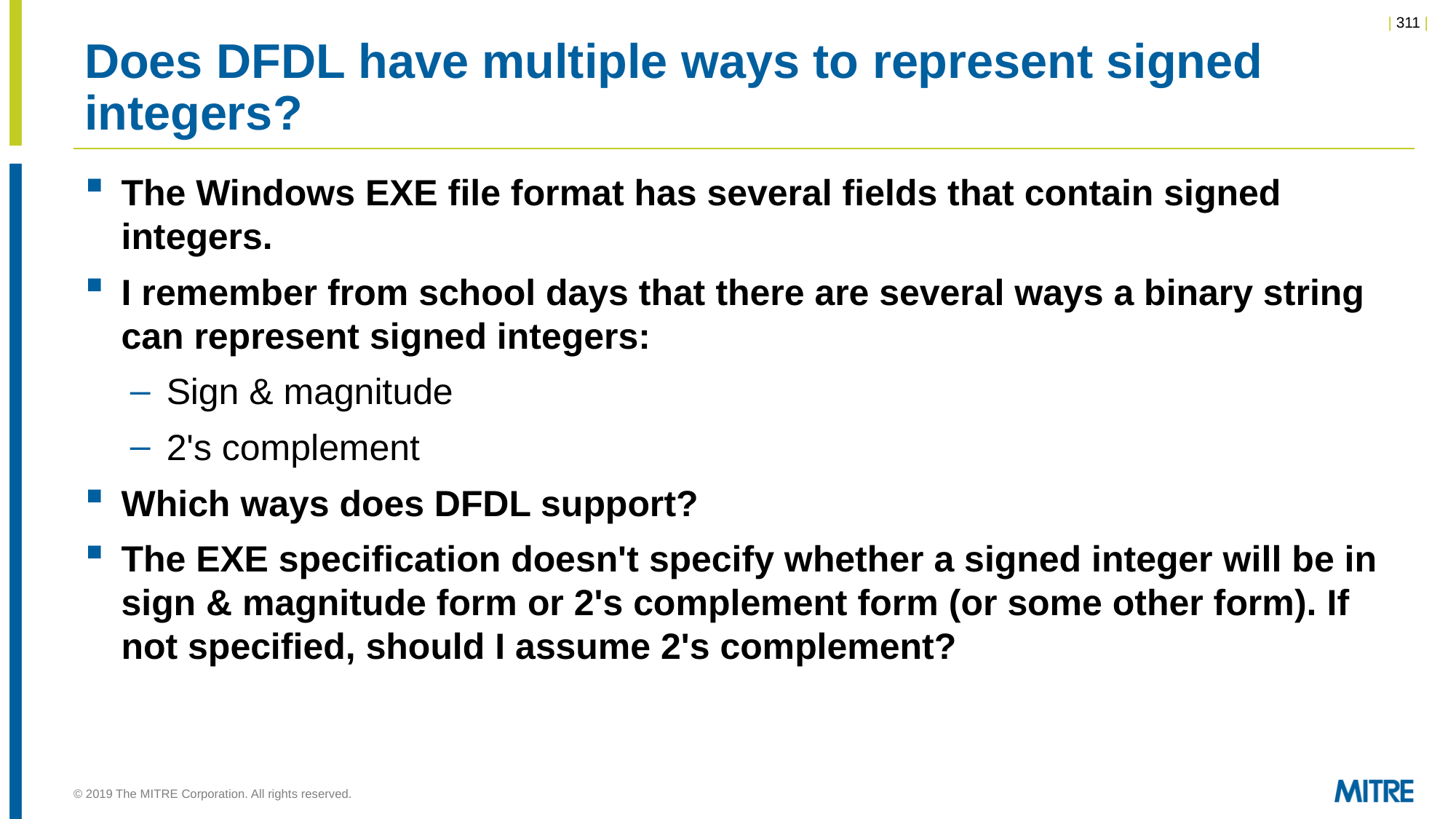

# Does DFDL have multiple ways to represent signed integers?
The Windows EXE file format has several fields that contain signed integers.
I remember from school days that there are several ways a binary string can represent signed integers:
Sign & magnitude
2's complement
Which ways does DFDL support?
The EXE specification doesn't specify whether a signed integer will be in sign & magnitude form or 2's complement form (or some other form). If not specified, should I assume 2's complement?

© 2019 The MITRE Corporation. All rights reserved.